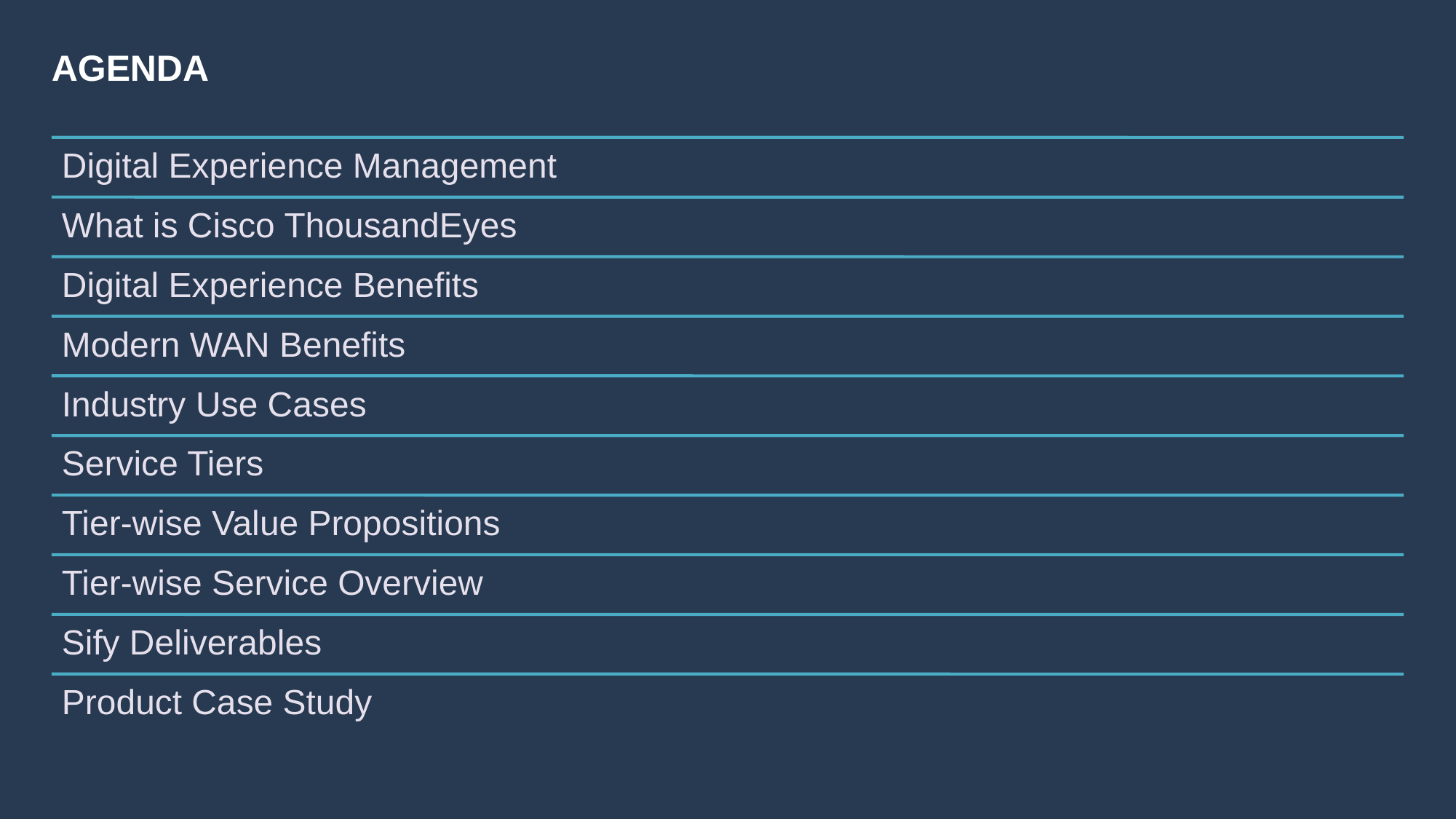

# AGENDA
Digital Experience Management
What is Cisco ThousandEyes
Digital Experience Benefits
Modern WAN Benefits
Industry Use Cases
Service Tiers
Tier-wise Value Propositions
Tier-wise Service Overview
Sify Deliverables
Product Case Study